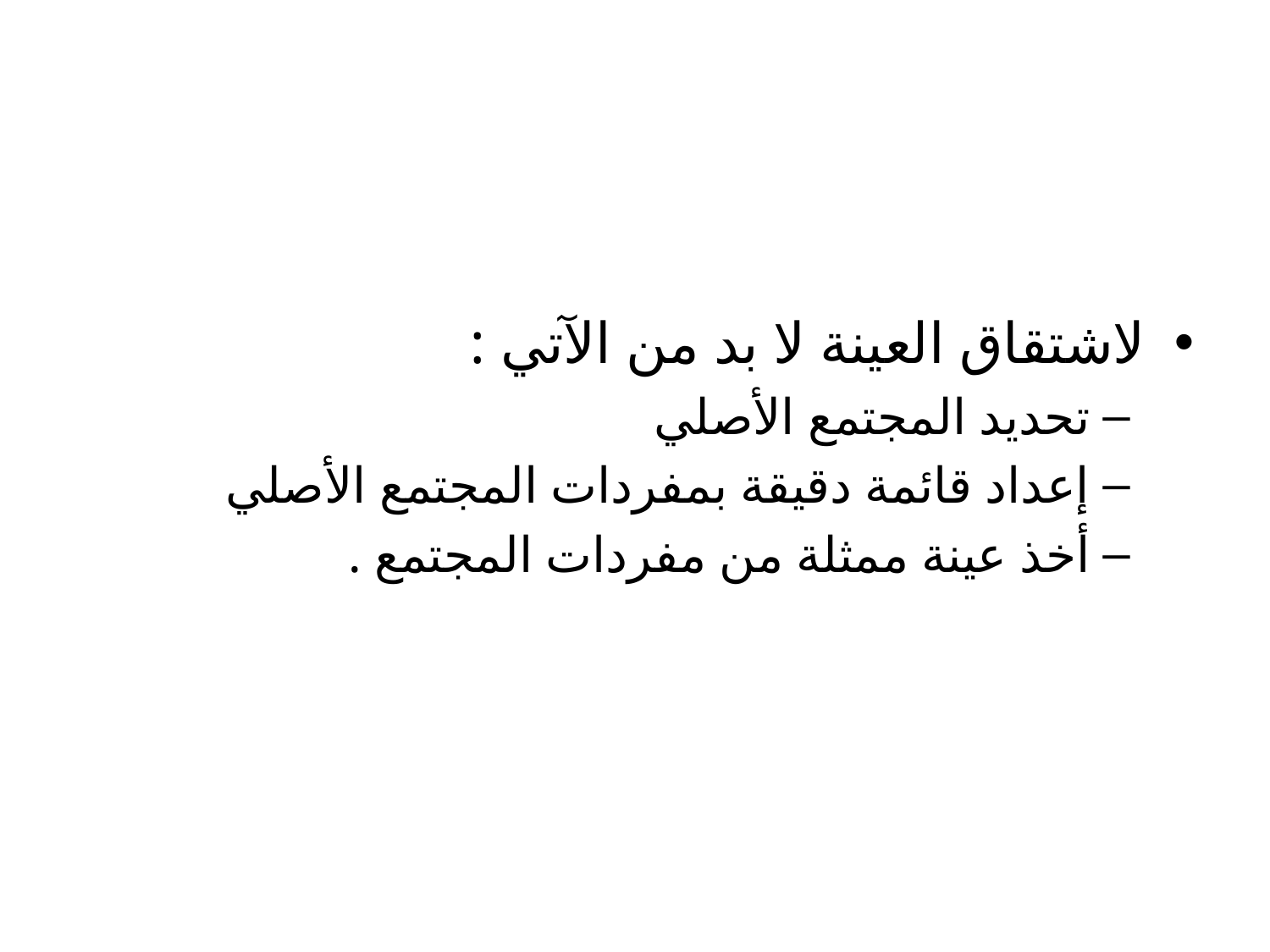

#

لاشتقاق العينة لا بد من الآتي :
تحديد المجتمع الأصلي
إعداد قائمة دقيقة بمفردات المجتمع الأصلي
أخذ عينة ممثلة من مفردات المجتمع .